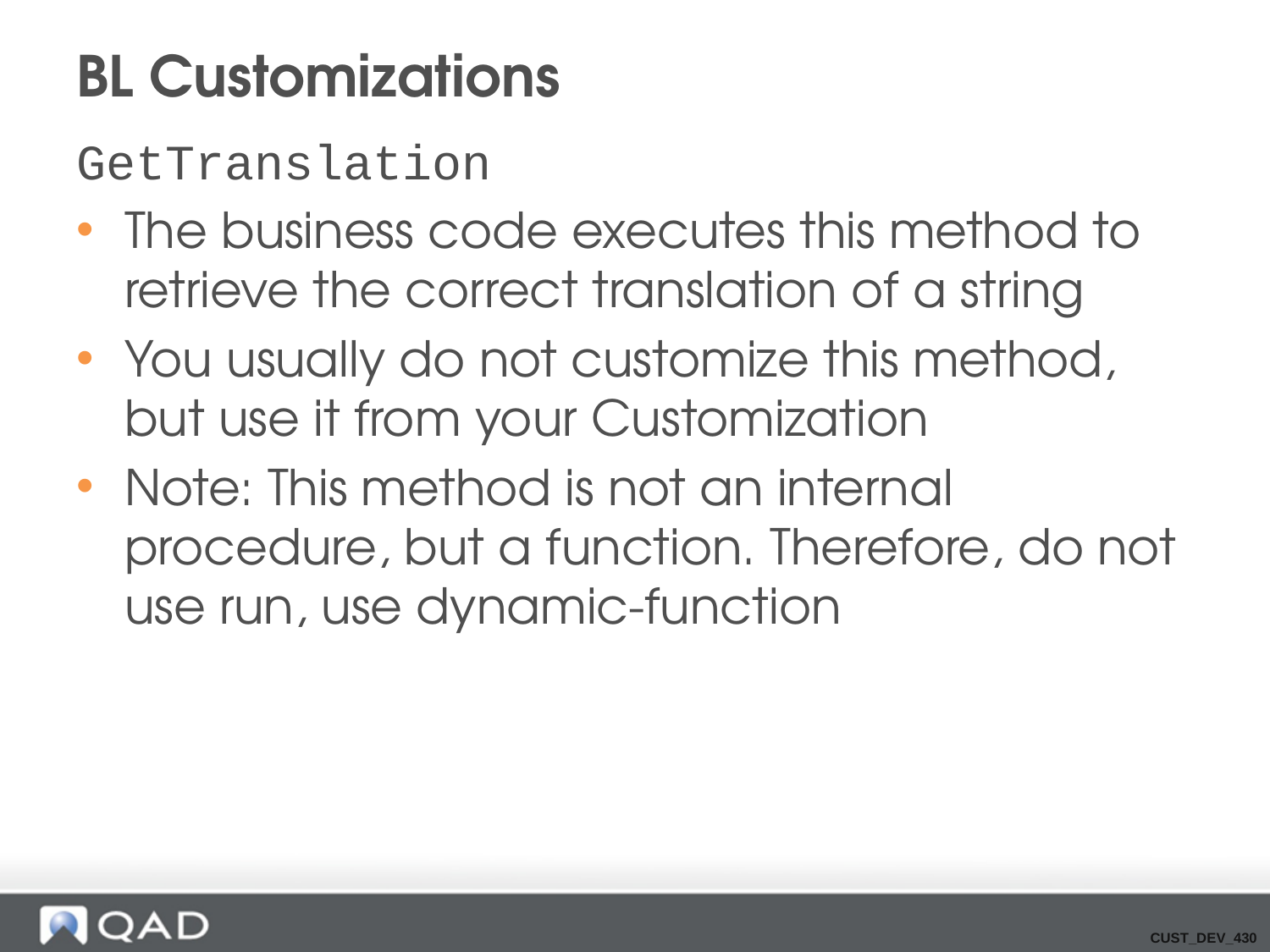

# BL Customizations
GetTranslation
The business code executes this method to retrieve the correct translation of a string
You usually do not customize this method, but use it from your Customization
Note: This method is not an internal procedure, but a function. Therefore, do not use run, use dynamic-function
CUST_DEV_430